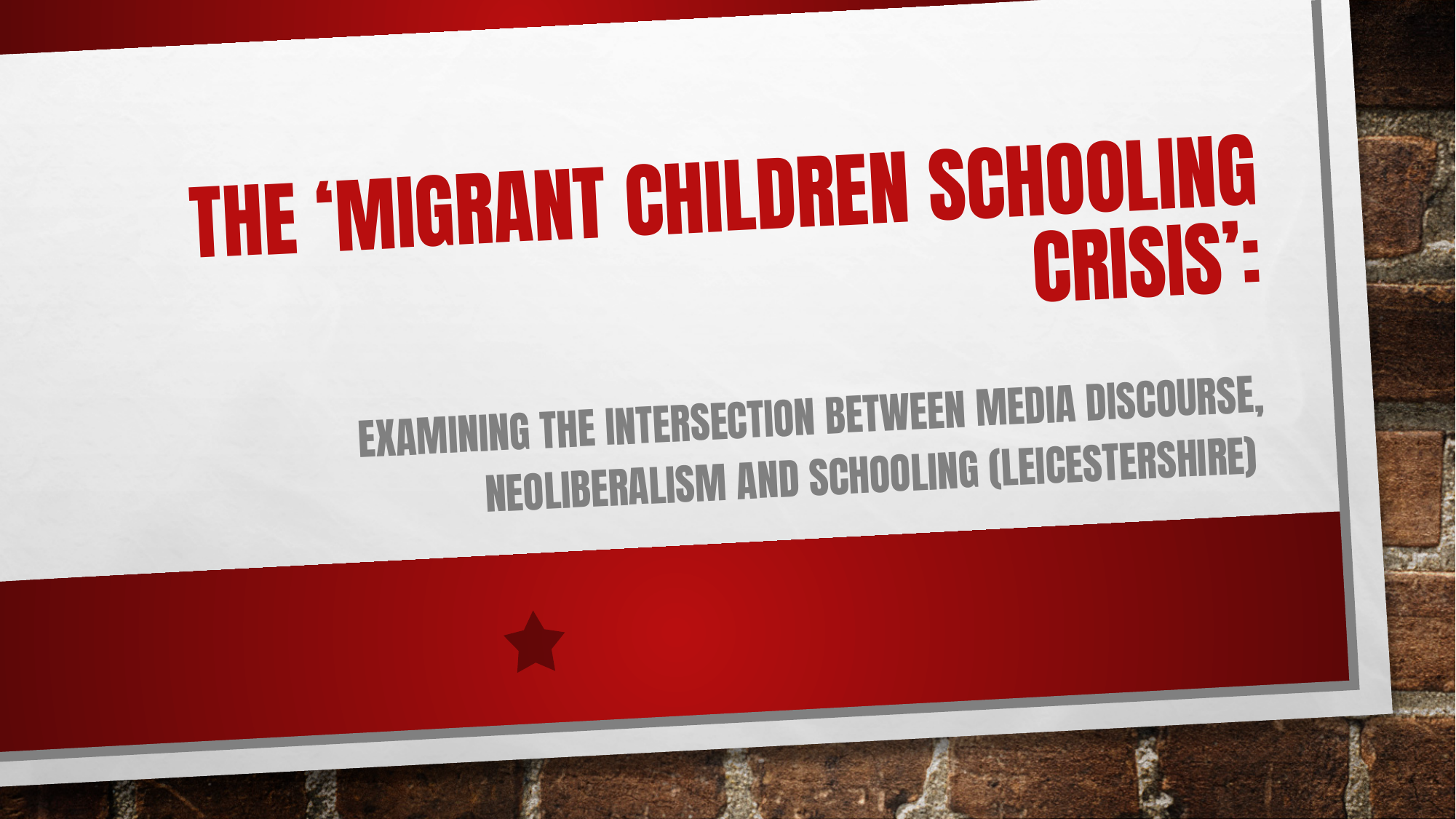

# The ‘migrant children schooling crisis’:
examining the intersection between media discourse, neoliberalism and schooling (Leicestershire)